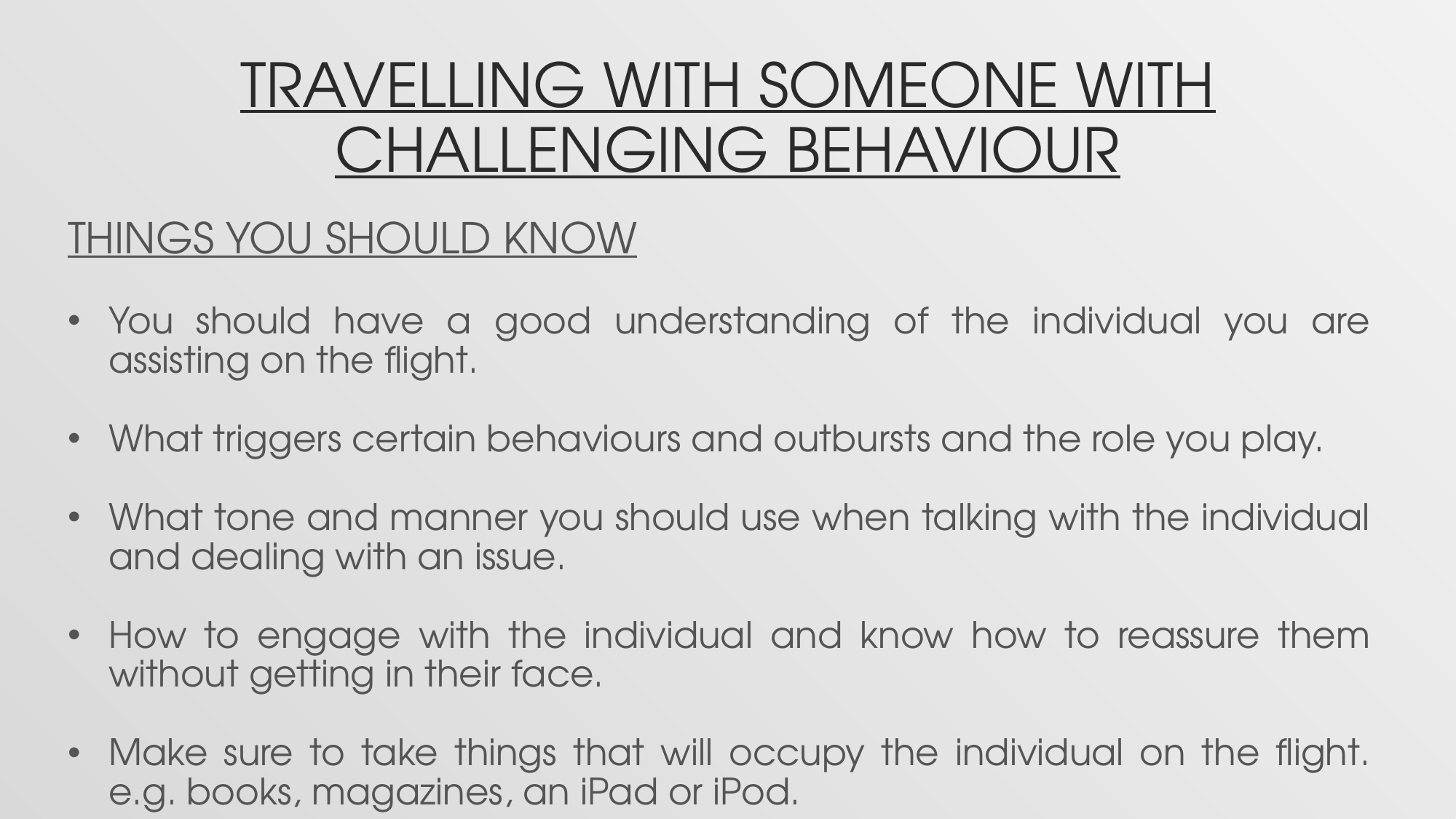

# Travelling with someone with challenging behaviour
THINGS YOU SHOULD KNOW

You should have a good understanding of the individual you are assisting on the flight.

What triggers certain behaviours and outbursts and the role you play.

What tone and manner you should use when talking with the individual and dealing with an issue.

How to engage with the individual and know how to reassure them without getting in their face.

Make sure to take things that will occupy the individual on the flight. e.g. books, magazines, an iPad or iPod.